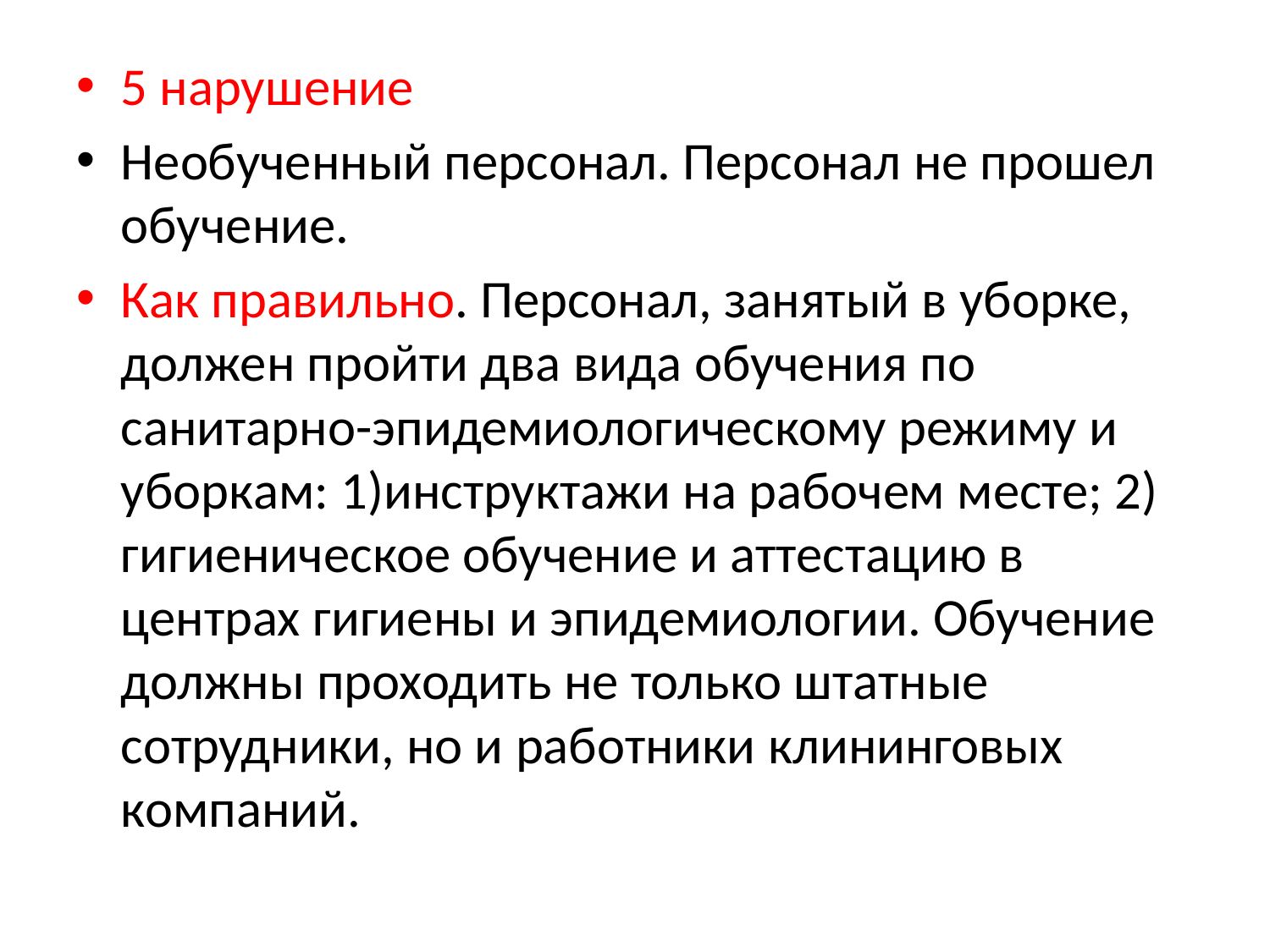

5 нарушение
Необученный персонал. Персонал не прошел обучение.
Как правильно. Персонал, занятый в уборке, должен пройти два вида обучения по санитарно-эпидемиологическому режиму и уборкам: 1)инструктажи на рабочем месте; 2) гигиеническое обучение и аттестацию в центрах гигиены и эпидемиологии. Обучение должны проходить не только штатные сотрудники, но и работники клининговых компаний.